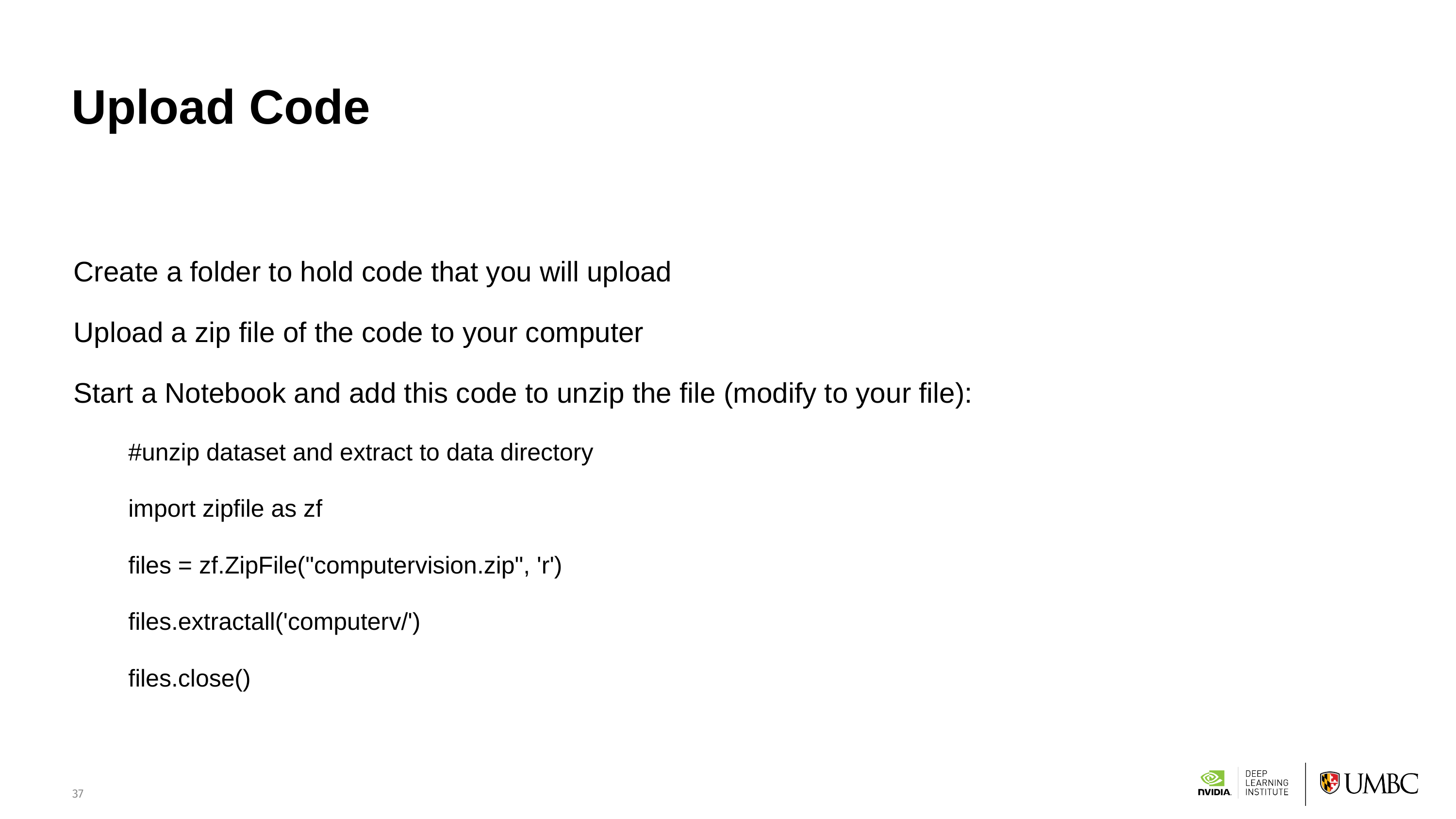

# Upload Code
Create a folder to hold code that you will upload
Upload a zip file of the code to your computer
Start a Notebook and add this code to unzip the file (modify to your file):
#unzip dataset and extract to data directory
import zipfile as zf
files = zf.ZipFile("computervision.zip", 'r')
files.extractall('computerv/')
files.close()